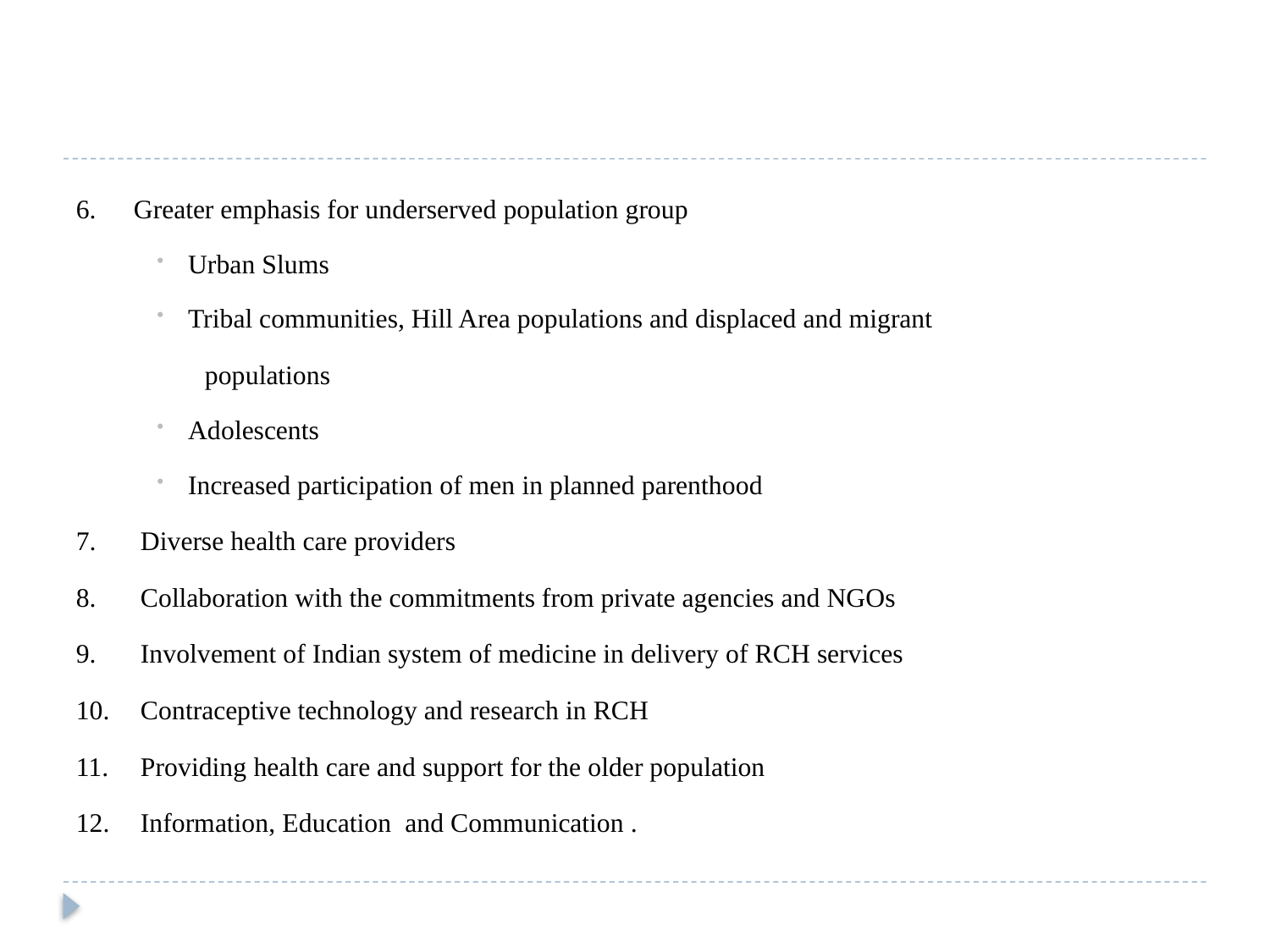

6.	   Greater emphasis for underserved population group
Urban Slums
Tribal communities, Hill Area populations and displaced and migrant
                   populations
Adolescents
Increased participation of men in planned parenthood
7.	    Diverse health care providers
8.	    Collaboration with the commitments from private agencies and NGOs
9.	    Involvement of Indian system of medicine in delivery of RCH services
10.	    Contraceptive technology and research in RCH
11.	    Providing health care and support for the older population
12.	    Information, Education  and Communication .